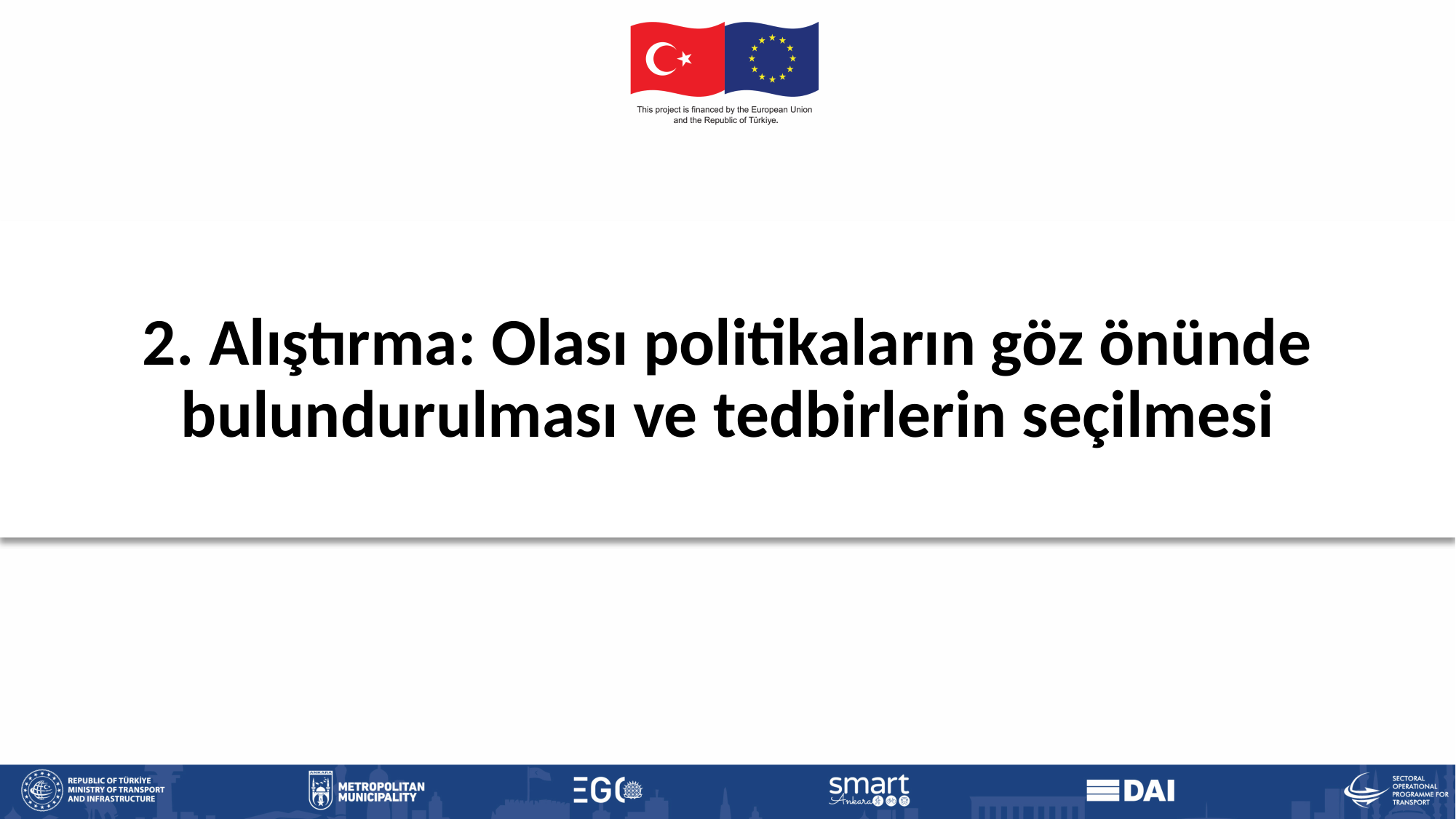

2. Alıştırma: Olası politikaların göz önünde bulundurulması ve tedbirlerin seçilmesi